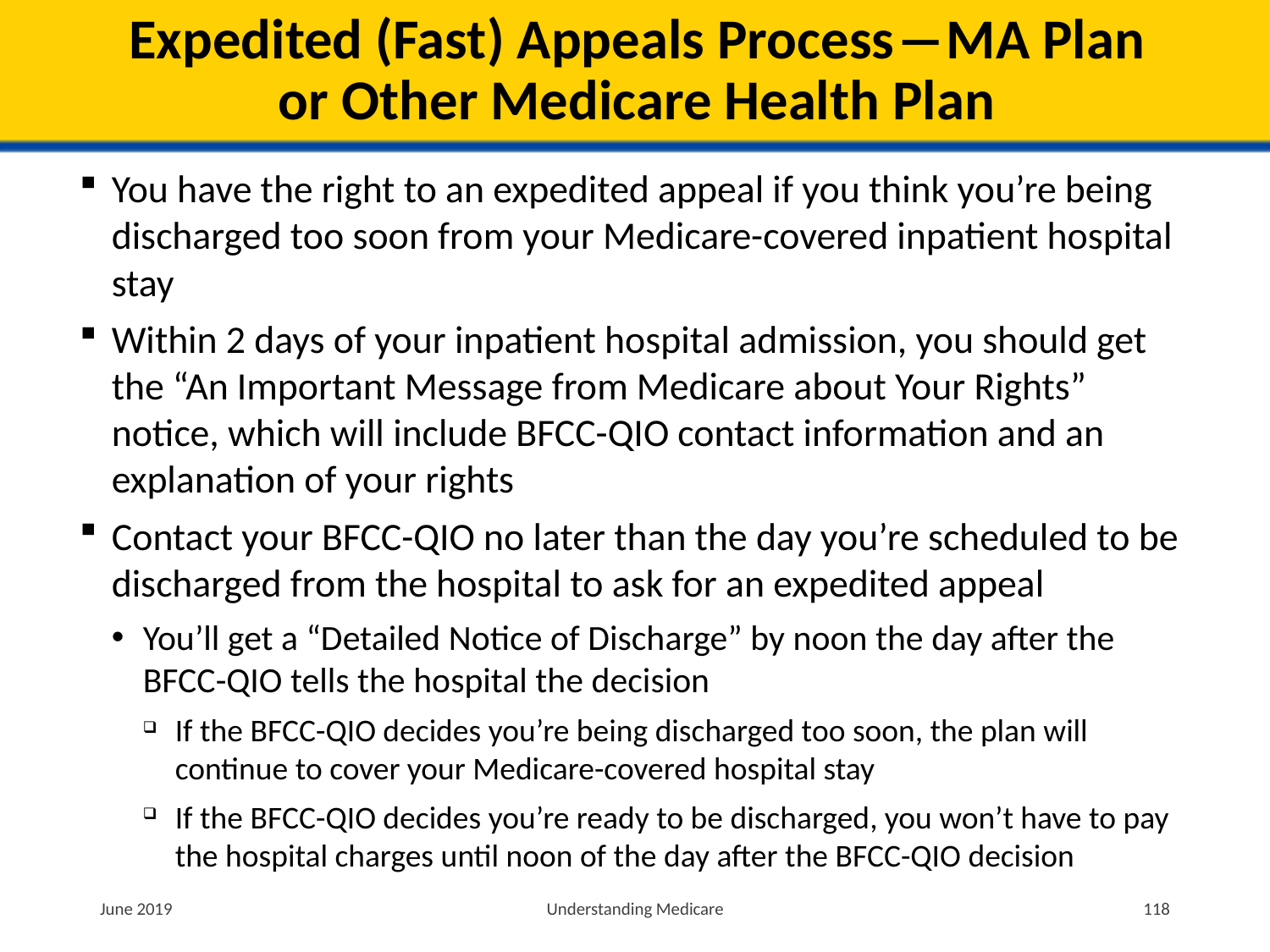

# Expedited (Fast) Appeals Process―MA Plan or Other Medicare Health Plan
You have the right to an expedited appeal if you think you’re being discharged too soon from your Medicare-covered inpatient hospital stay
Within 2 days of your inpatient hospital admission, you should get the “An Important Message from Medicare about Your Rights” notice, which will include BFCC-QIO contact information and an explanation of your rights
Contact your BFCC-QIO no later than the day you’re scheduled to be discharged from the hospital to ask for an expedited appeal
You’ll get a “Detailed Notice of Discharge” by noon the day after the BFCC-QIO tells the hospital the decision
If the BFCC-QIO decides you’re being discharged too soon, the plan will continue to cover your Medicare-covered hospital stay
If the BFCC-QIO decides you’re ready to be discharged, you won’t have to pay the hospital charges until noon of the day after the BFCC-QIO decision
June 2019
Understanding Medicare
118